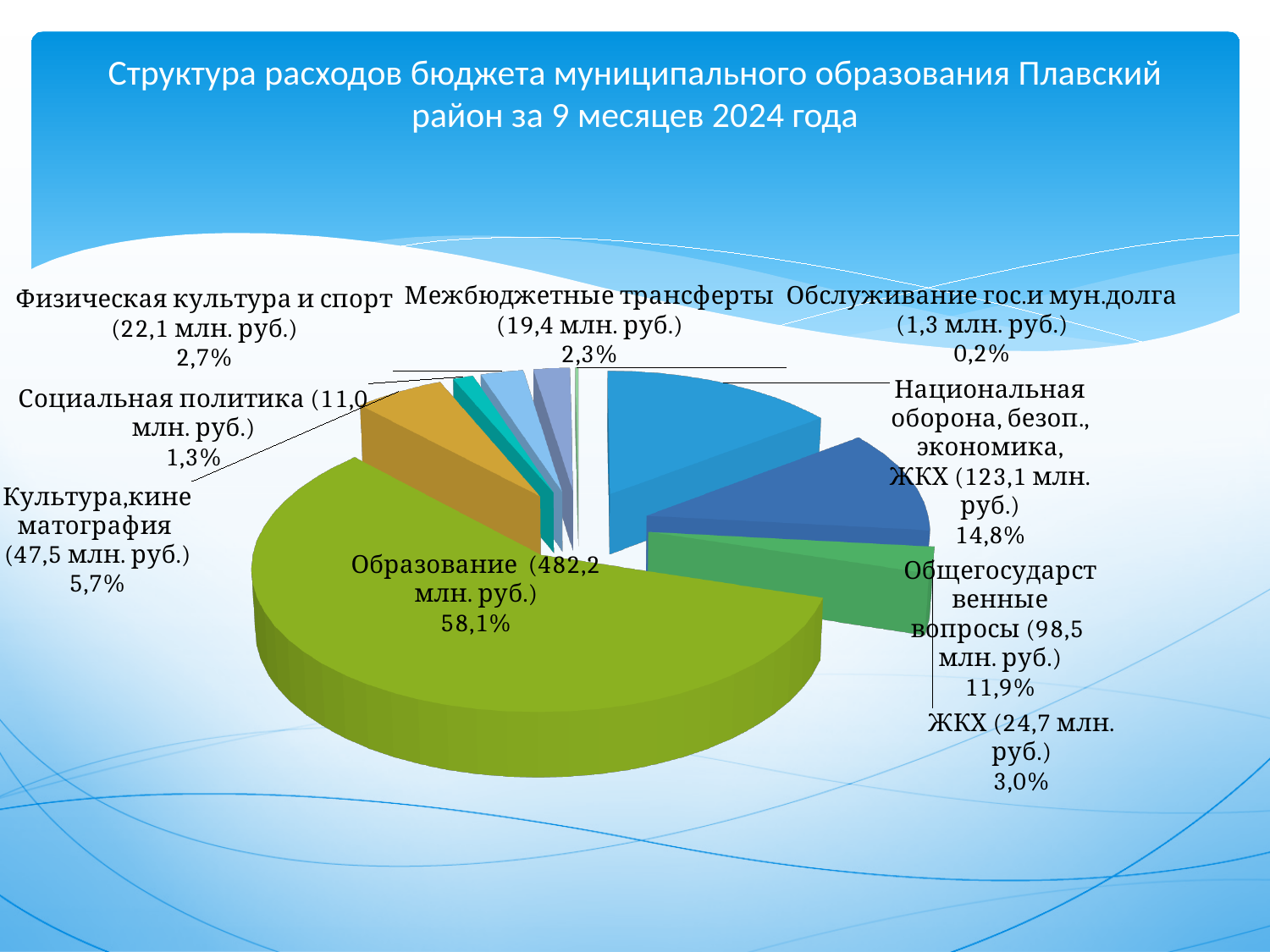

# Структура расходов бюджета муниципального образования Плавский район за 9 месяцев 2024 года

[unsupported chart]